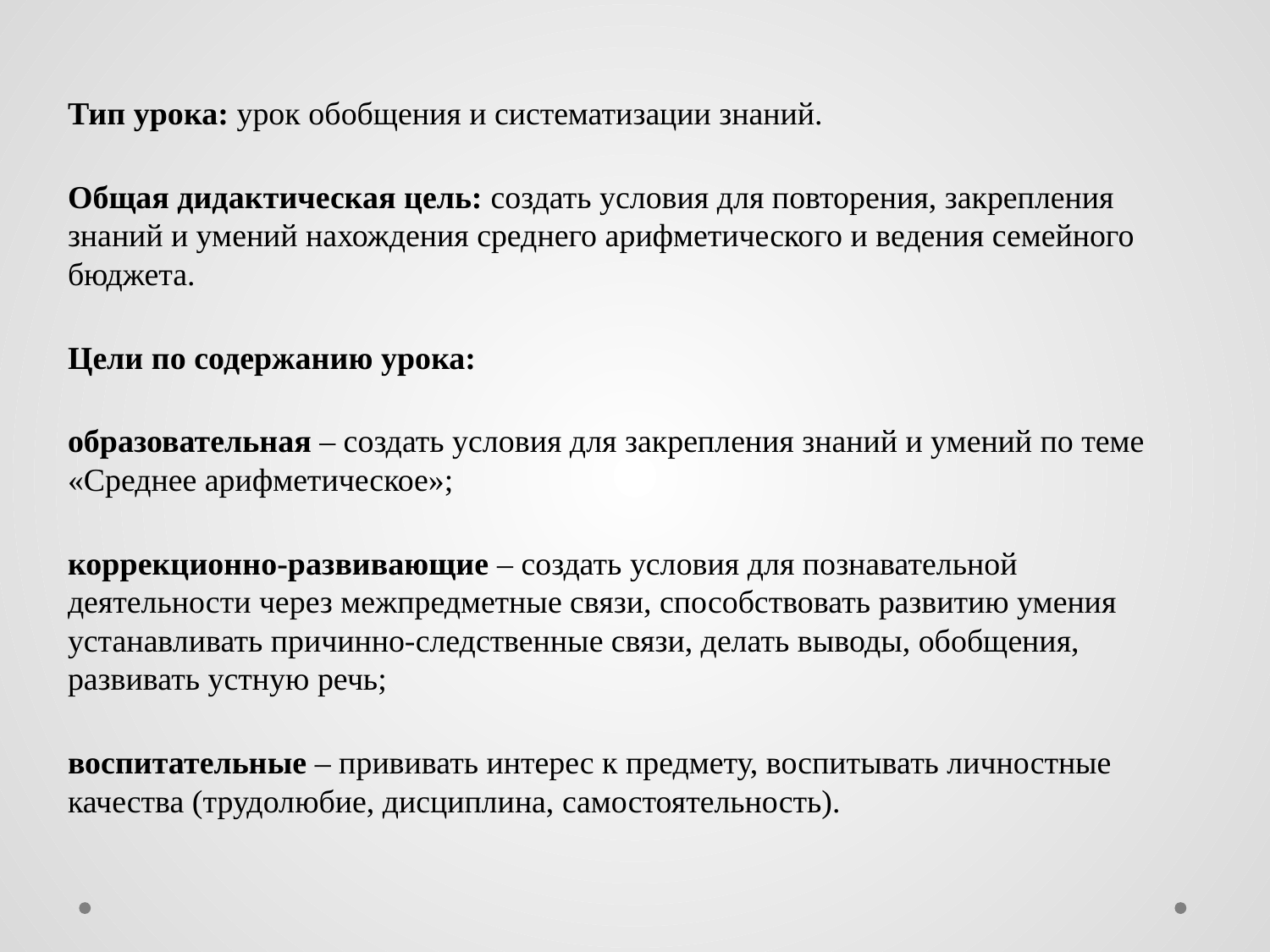

Тип урока: урок обобщения и систематизации знаний.
Общая дидактическая цель: создать условия для повторения, закрепления знаний и умений нахождения среднего арифметического и ведения семейного бюджета.
Цели по содержанию урока:
образовательная – создать условия для закрепления знаний и умений по теме «Среднее арифметическое»;
коррекционно-развивающие – создать условия для познавательной деятельности через межпредметные связи, способствовать развитию умения устанавливать причинно-следственные связи, делать выводы, обобщения, развивать устную речь;
воспитательные – прививать интерес к предмету, воспитывать личностные качества (трудолюбие, дисциплина, самостоятельность).